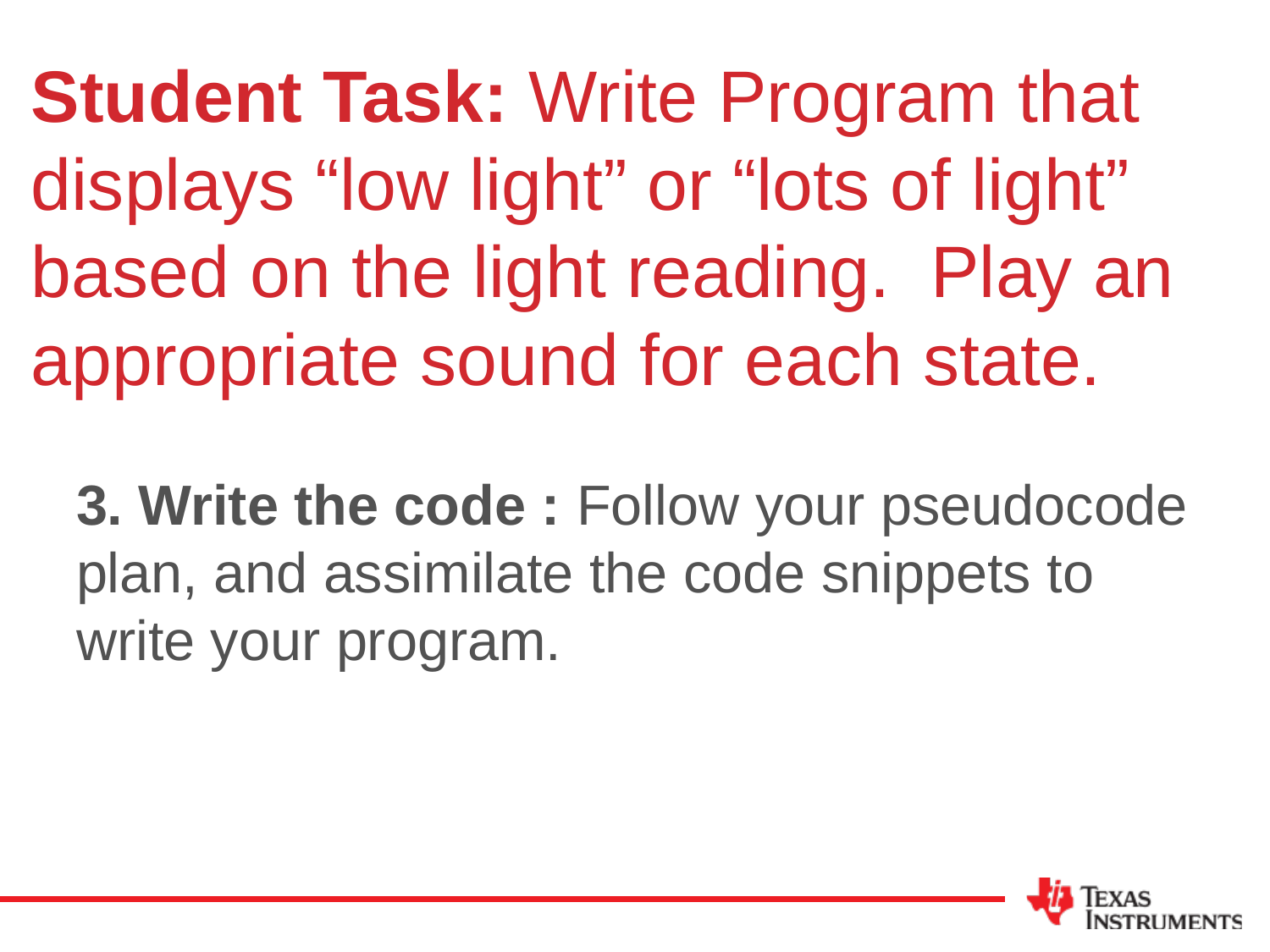

# Student Task: Write Program that displays “low light” or “lots of light” based on the light reading.  Play an appropriate sound for each state.
3. Write the code : Follow your pseudocode plan, and assimilate the code snippets to write your program.